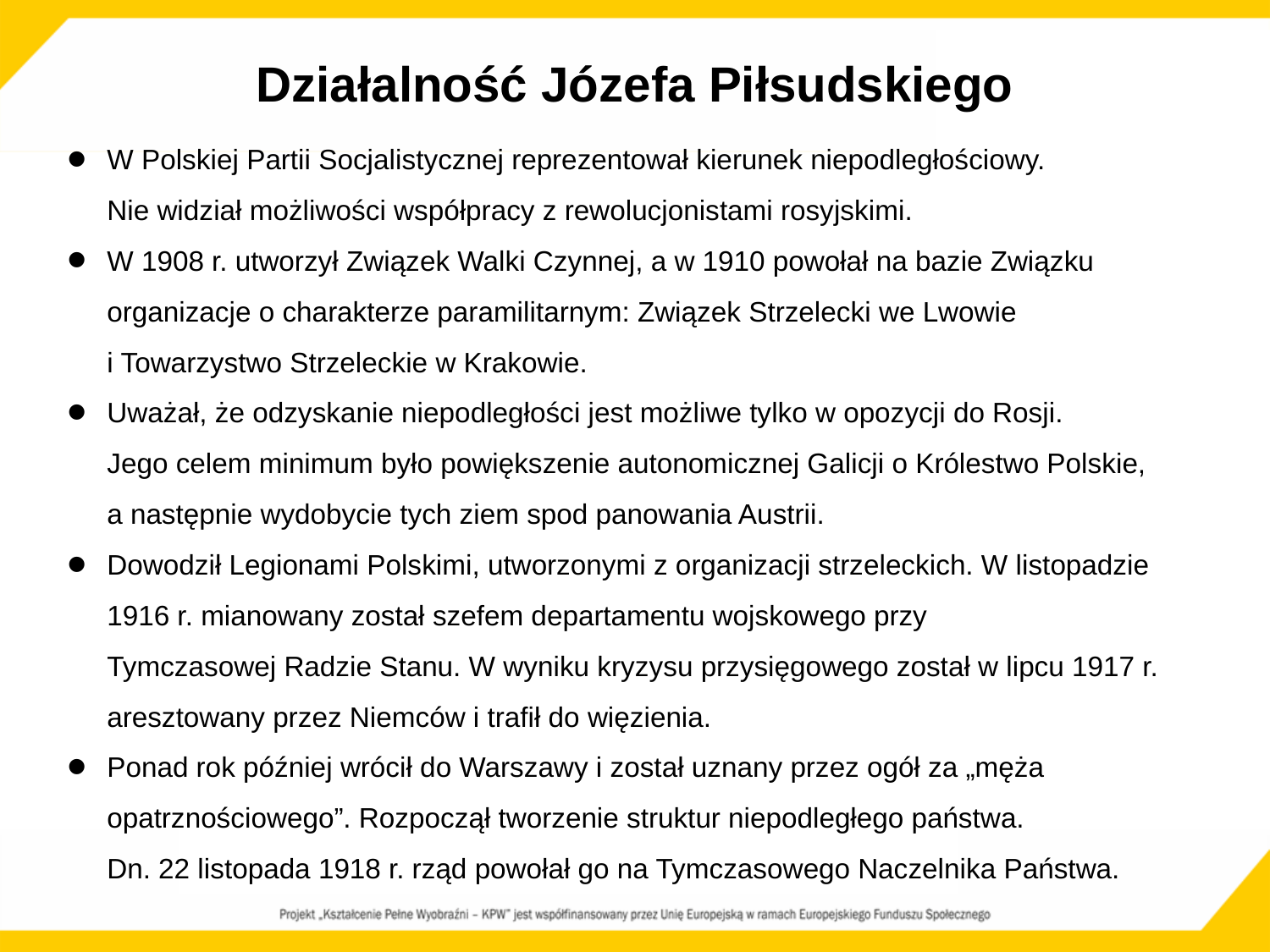

Działalność Józefa Piłsudskiego
W Polskiej Partii Socjalistycznej reprezentował kierunek niepodległościowy.
Nie widział możliwości współpracy z rewolucjonistami rosyjskimi.
W 1908 r. utworzył Związek Walki Czynnej, a w 1910 powołał na bazie Związku organizacje o charakterze paramilitarnym: Związek Strzelecki we Lwowie
i Towarzystwo Strzeleckie w Krakowie.
Uważał, że odzyskanie niepodległości jest możliwe tylko w opozycji do Rosji.
Jego celem minimum było powiększenie autonomicznej Galicji o Królestwo Polskie,
a następnie wydobycie tych ziem spod panowania Austrii.
Dowodził Legionami Polskimi, utworzonymi z organizacji strzeleckich. W listopadzie 1916 r. mianowany został szefem departamentu wojskowego przy Tymczasowej Radzie Stanu. W wyniku kryzysu przysięgowego został w lipcu 1917 r. aresztowany przez Niemców i trafił do więzienia.
Ponad rok później wrócił do Warszawy i został uznany przez ogół za „męża opatrznościowego”. Rozpoczął tworzenie struktur niepodległego państwa.
Dn. 22 listopada 1918 r. rząd powołał go na Tymczasowego Naczelnika Państwa.